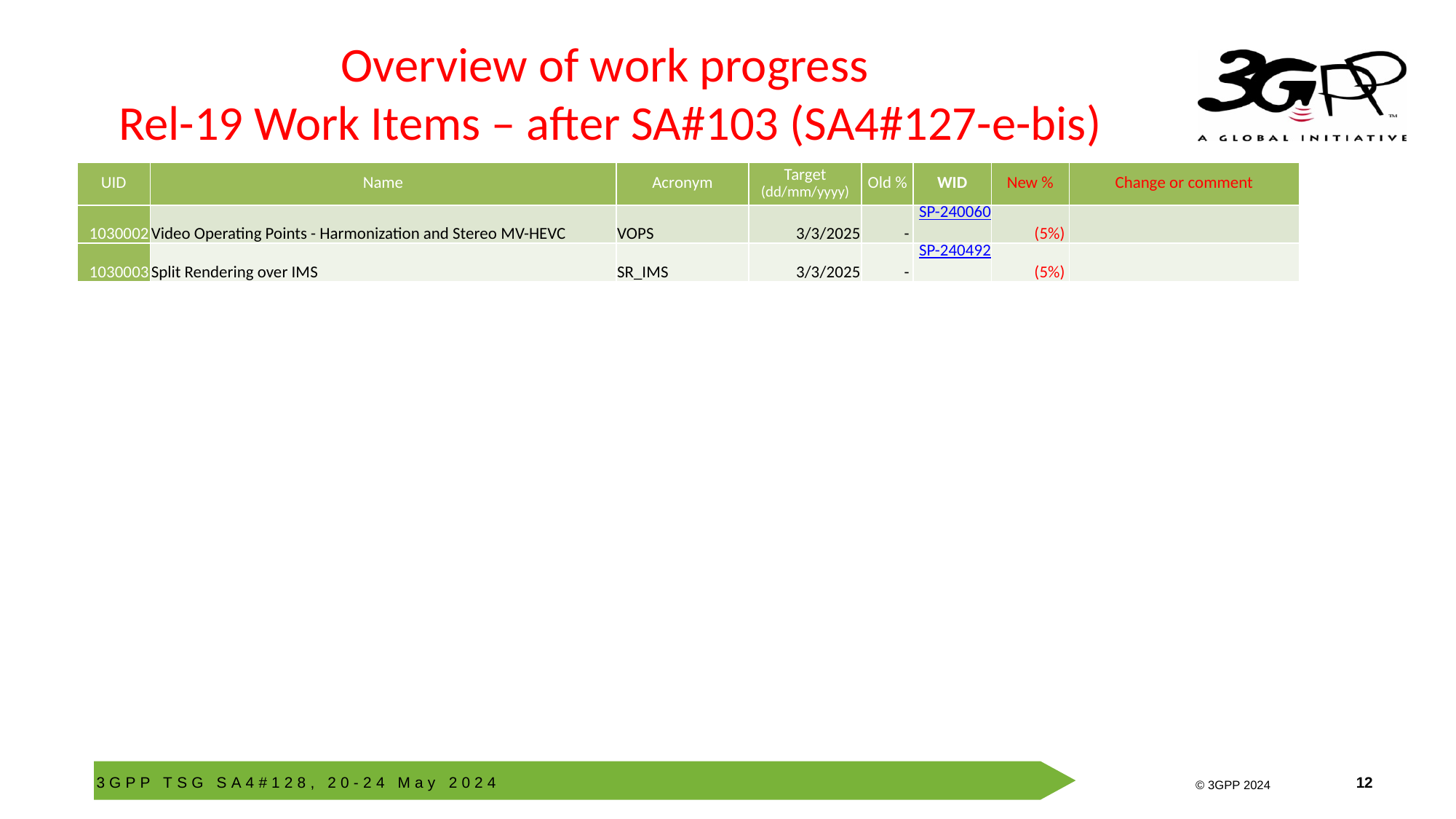

# Overview of work progress Rel-19 Work Items – after SA#103 (SA4#127-e-bis)
| UID | Name | Acronym | Target (dd/mm/yyyy) | Old % | WID | New % | Change or comment |
| --- | --- | --- | --- | --- | --- | --- | --- |
| 1030002 | Video Operating Points - Harmonization and Stereo MV-HEVC | VOPS | 3/3/2025 | - | SP-240060 | (5%) |  |
| 1030003 | Split Rendering over IMS | SR\_IMS | 3/3/2025 | - | SP-240492 | (5%) |  |